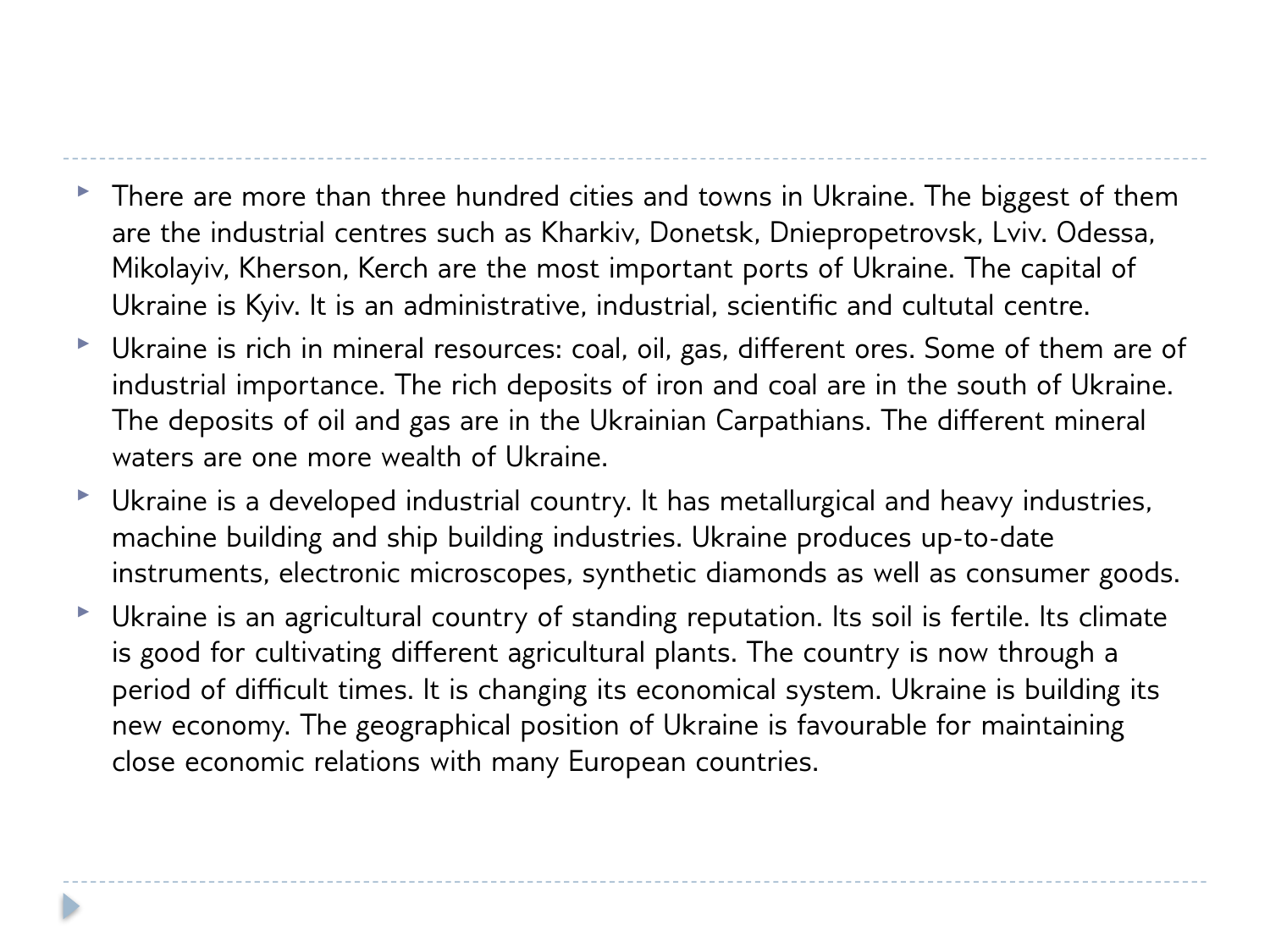

#
There are more than three hundred cities and towns in Ukraine. The biggest of them are the industrial centres such as Kharkiv, Donetsk, Dniepropetrovsk, Lviv. Odessa, Mikolayiv, Kherson, Kerch are the most important ports of Ukraine. The capital of Ukraine is Kyiv. It is an administrative, industrial, scientific and cultutal centre.
Ukraine is rich in mineral resources: coal, oil, gas, different ores. Some of them are of industrial importance. The rich deposits of iron and coal are in the south of Ukraine. The deposits of oil and gas are in the Ukrainian Carpathians. The different mineral waters are one more wealth of Ukraine.
Ukraine is a developed industrial country. It has metallurgical and heavy industries, machine building and ship building industries. Ukraine produces up-to-date instruments, electronic microscopes, synthetic diamonds as well as consumer goods.
Ukraine is an agricultural country of standing reputation. Its soil is fertile. Its climate is good for cultivating different agricultural plants. The country is now through a period of difficult times. It is changing its economical system. Ukraine is building its new economy. The geographical position of Ukraine is favourable for maintaining close economic relations with many European countries.